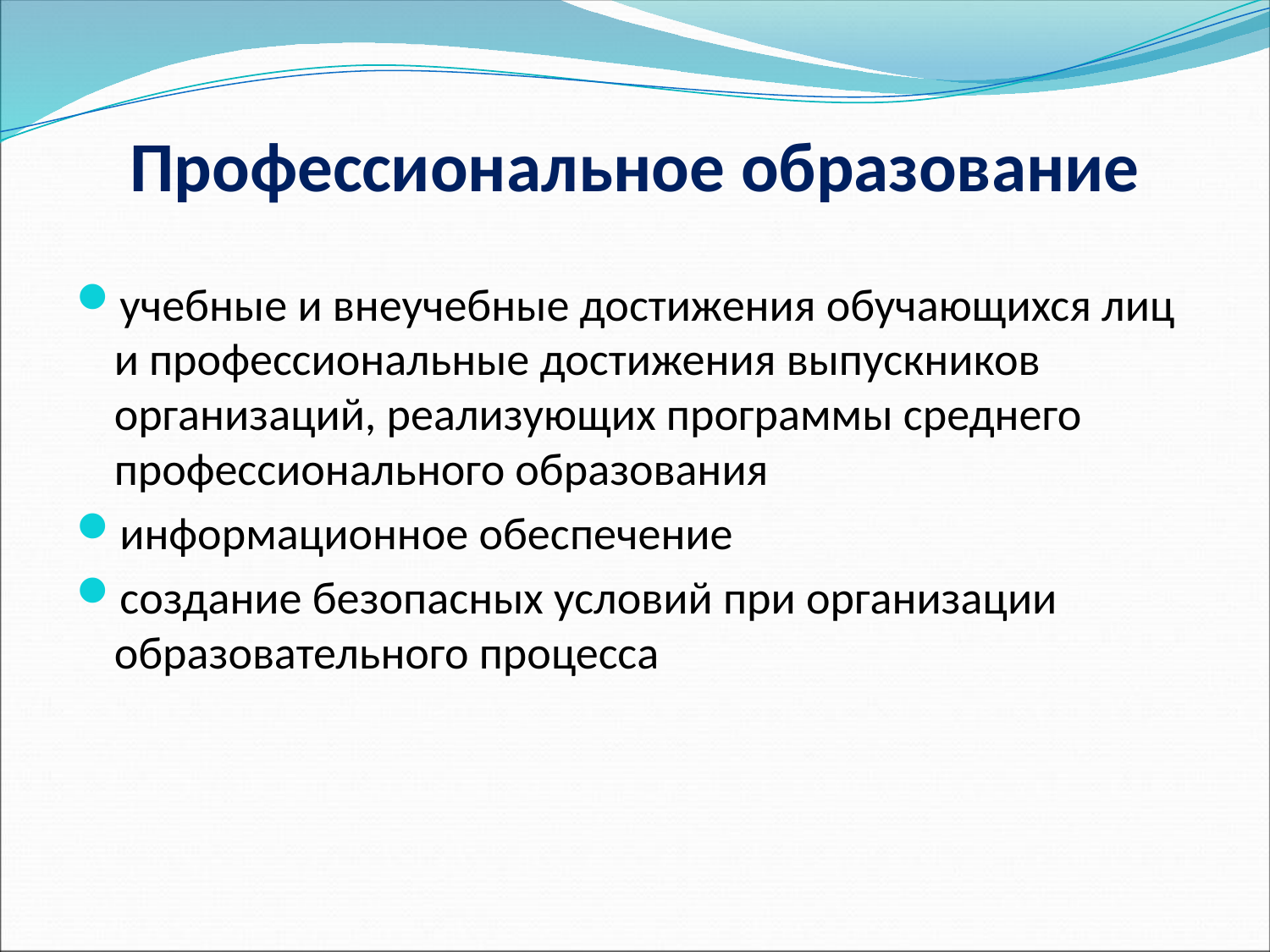

# Профессиональное образование
учебные и внеучебные достижения обучающихся лиц и профессиональные достижения выпускников организаций, реализующих программы среднего профессионального образования
информационное обеспечение
создание безопасных условий при организации образовательного процесса